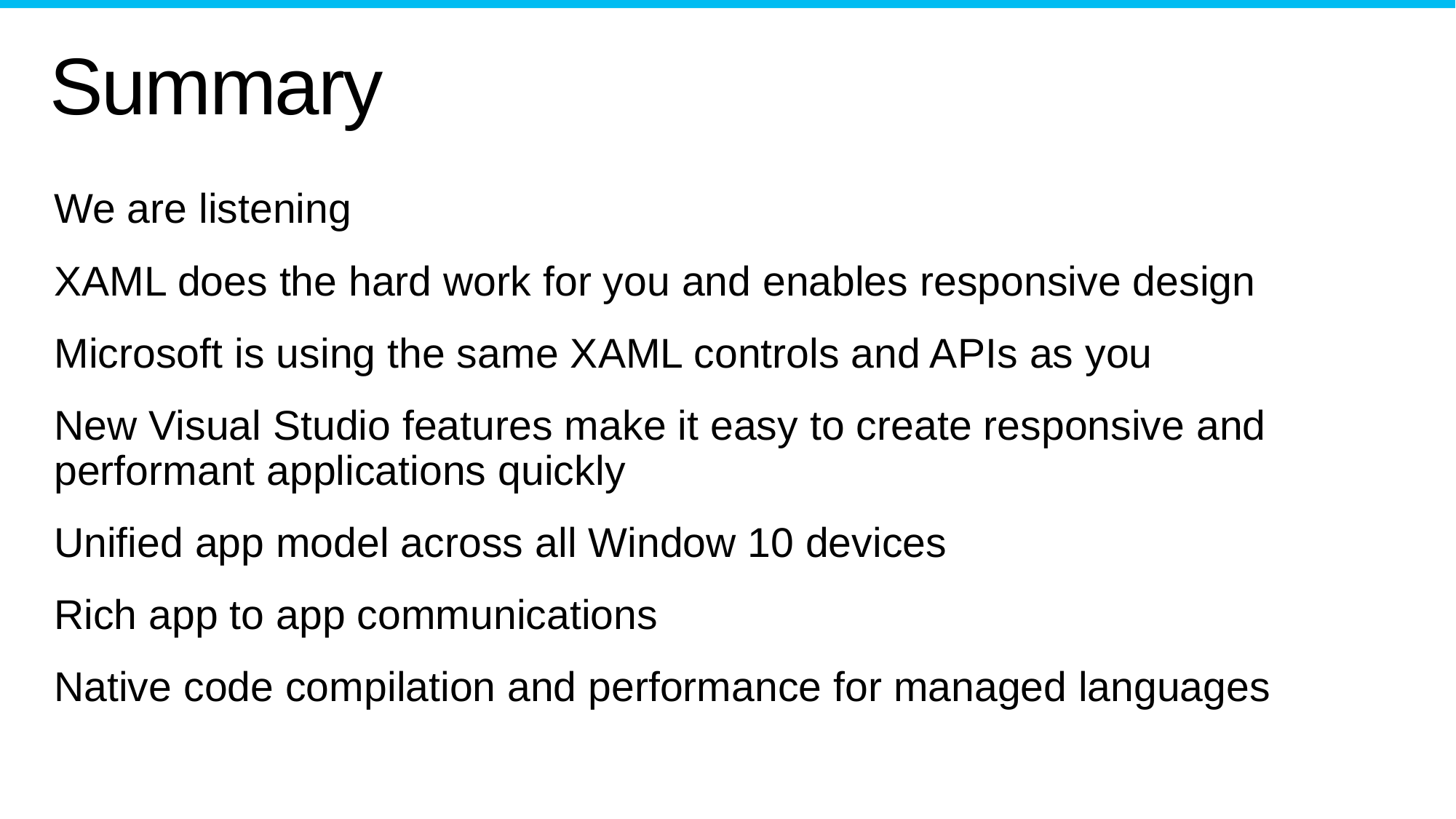

# Summary
We are listening
XAML does the hard work for you and enables responsive design
Microsoft is using the same XAML controls and APIs as you
New Visual Studio features make it easy to create responsive and performant applications quickly
Unified app model across all Window 10 devices
Rich app to app communications
Native code compilation and performance for managed languages